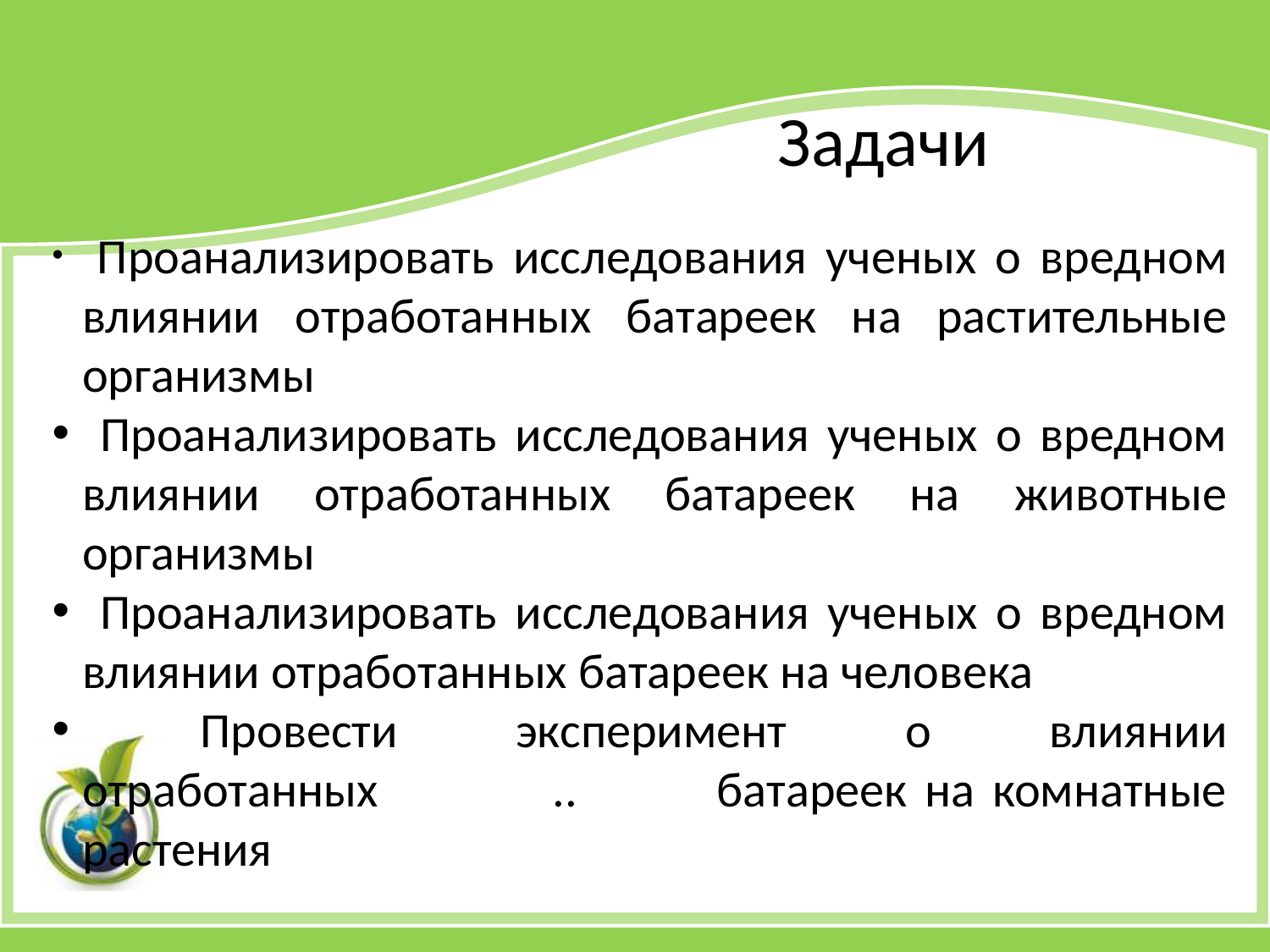

Задачи
 Проанализировать исследования ученых о вредном влиянии отработанных батареек на растительные организмы
 Проанализировать исследования ученых о вредном влиянии отработанных батареек на животные организмы
 Проанализировать исследования ученых о вредном влиянии отработанных батареек на человека
 Провести эксперимент о влиянии отработанных          ..        батареек на комнатные растения